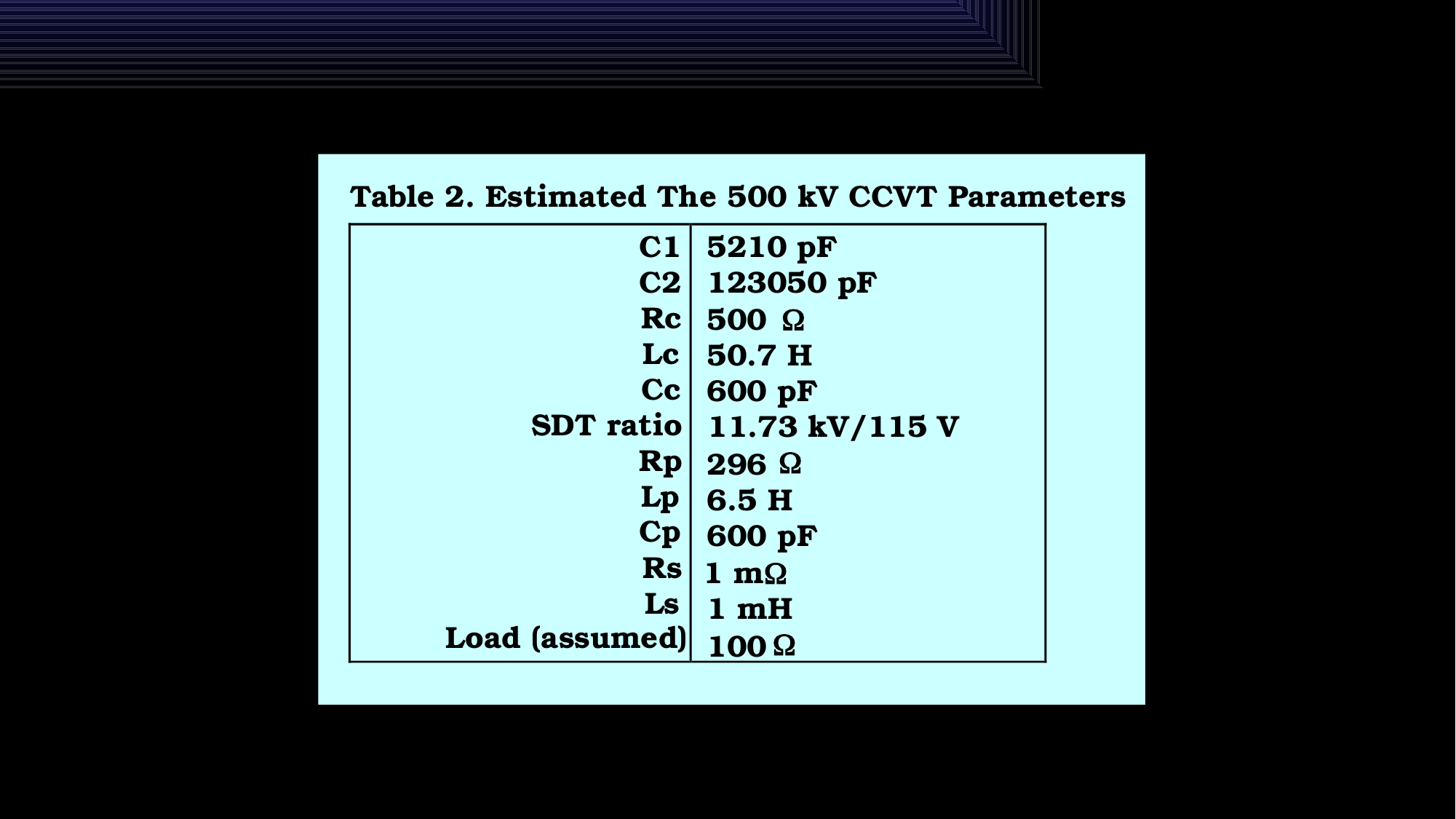

Table 2. Estimated The 500 kV CCVT Parameters

C1
5210 pF
C2
123050 pF
Rc
Ω
500
Lc
50.7 H
Cc
600 pF
SDT ratio
11.73 kV/115 V
Rp
Ω
296
Lp
6.5 H
Cp
600 pF
Rs
1 mΩ
Ls
1 mH
Load (assumed)
Ω
100